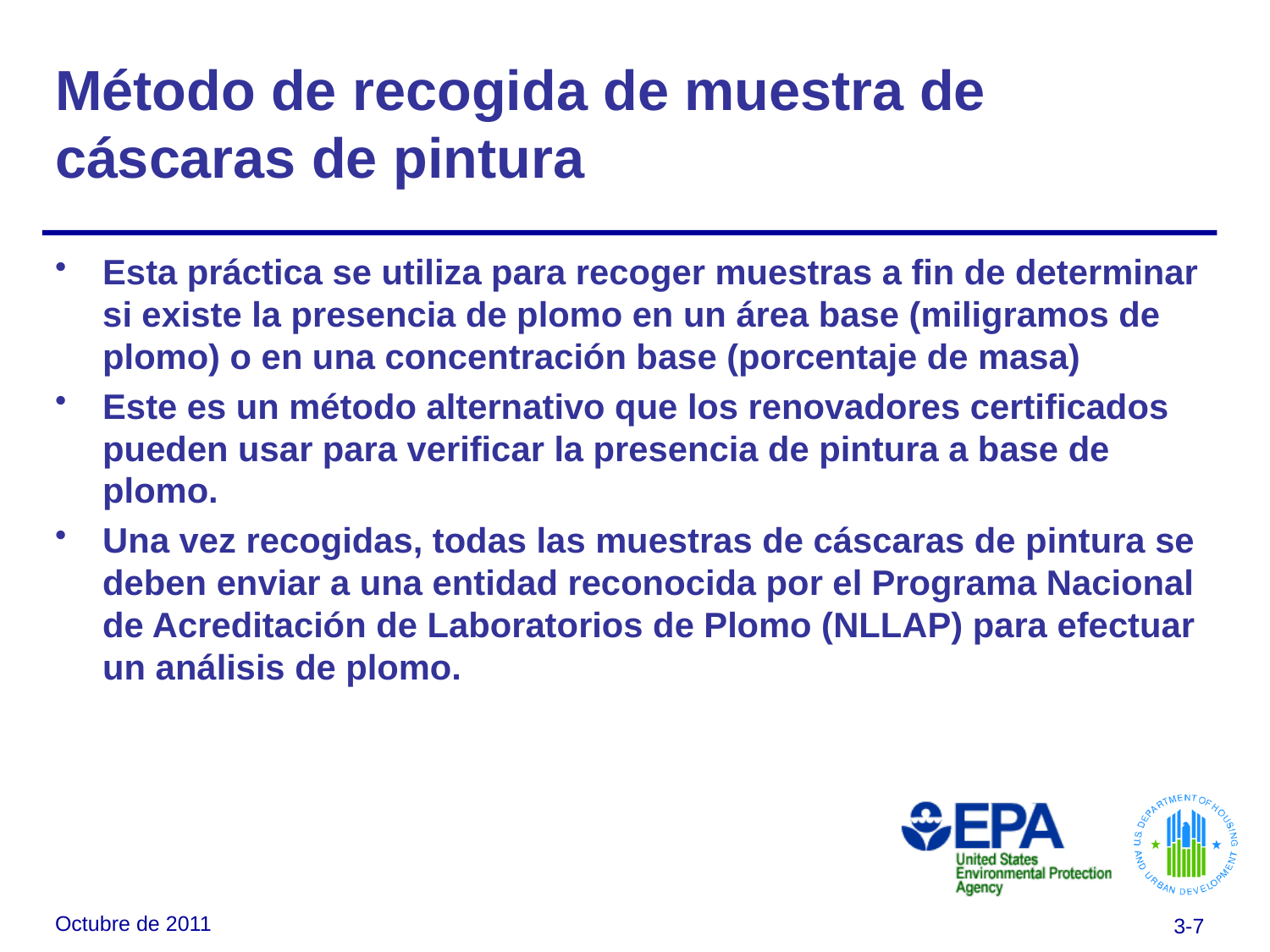

# Método de recogida de muestra de cáscaras de pintura
Esta práctica se utiliza para recoger muestras a fin de determinar si existe la presencia de plomo en un área base (miligramos de plomo) o en una concentración base (porcentaje de masa)
Este es un método alternativo que los renovadores certificados pueden usar para verificar la presencia de pintura a base de plomo.
Una vez recogidas, todas las muestras de cáscaras de pintura se deben enviar a una entidad reconocida por el Programa Nacional de Acreditación de Laboratorios de Plomo (NLLAP) para efectuar un análisis de plomo.
Octubre de 2011
3-7